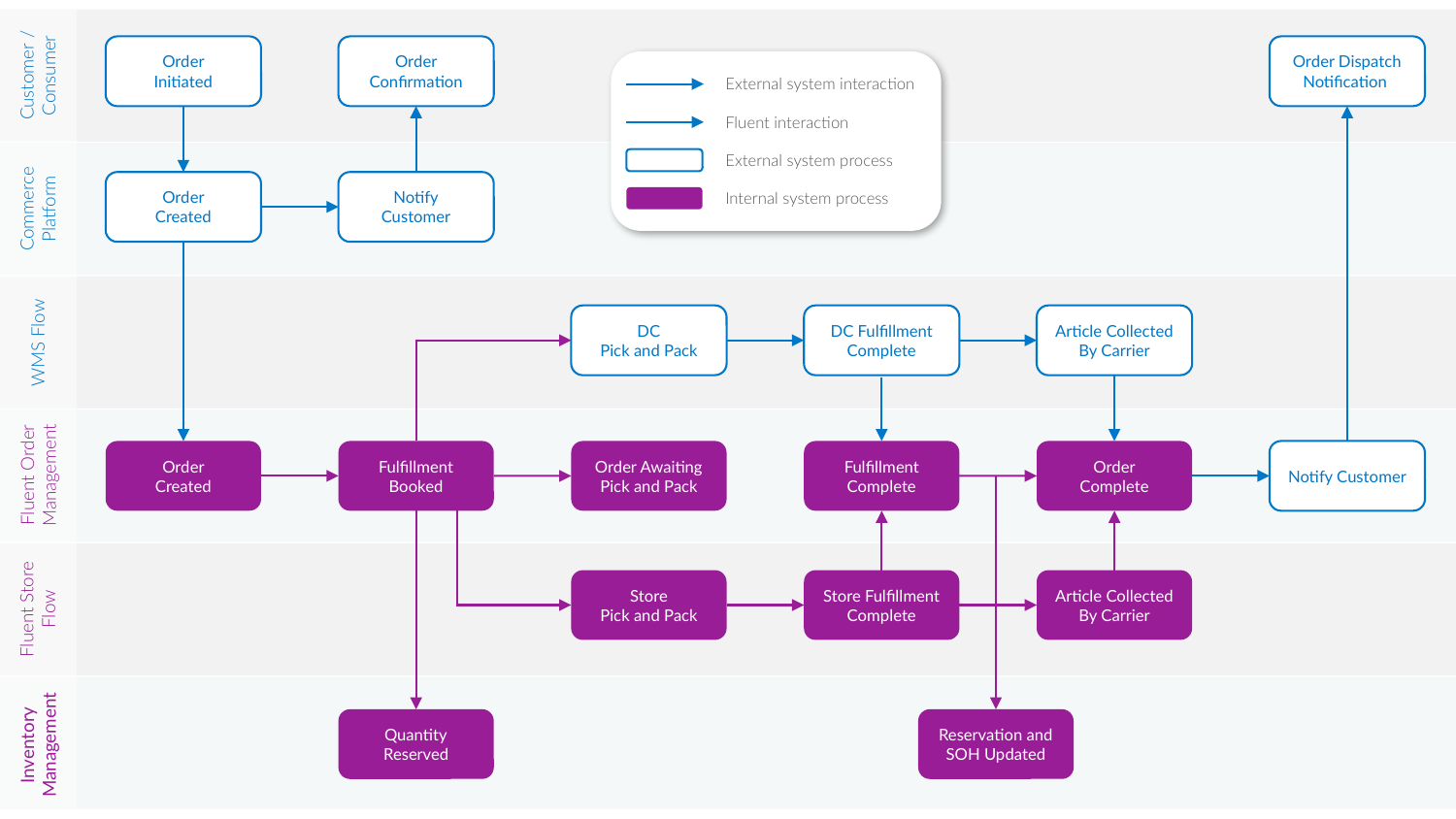

Order
Initiated
Order
Confirmation
Order Dispatch
Notification
Customer / Consumer

External system interaction
Fluent interaction
External system process

Internal system process

Order
Created
Notify
Customer
Commerce Platform

DC
Pick and Pack
DC Fulfillment
Complete
Article Collected By Carrier
WMS Flow

Order
Created
Fulfillment
Booked
Order Awaiting Pick and Pack
Fulfillment Complete
Order
Complete
Notify Customer
Fluent Order Management

Store
Pick and Pack
Store Fulfillment Complete
Article Collected
By Carrier
Fluent Store Flow

Quantity
Reserved
Reservation and SOH Updated
Inventory
Management